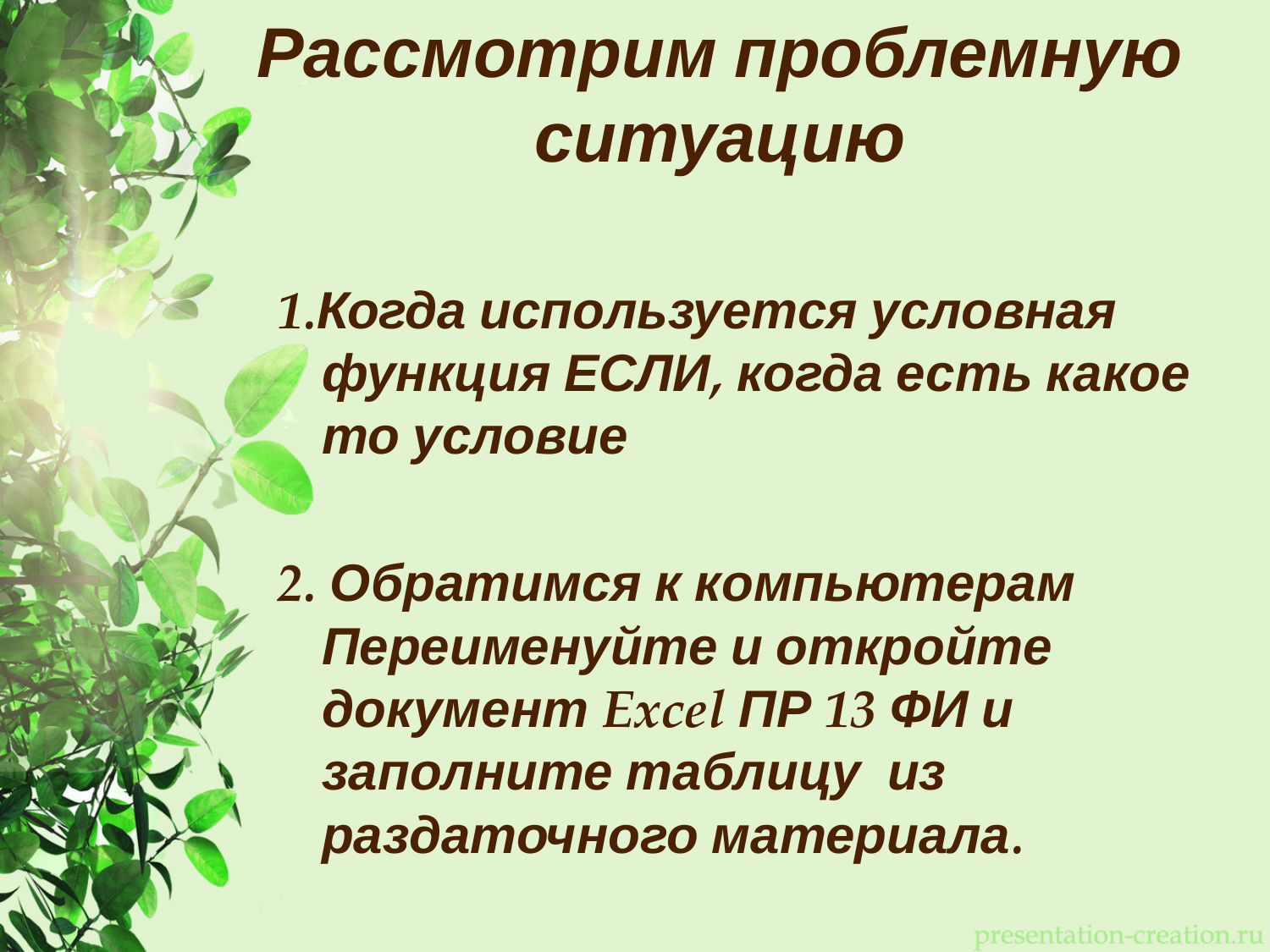

# Рассмотрим проблемную ситуацию

1.Когда используется условная функция ЕСЛИ, когда есть какое то условие

2. Обратимся к компьютерам Переименуйте и откройте документ Excel ПР 13 ФИ и заполните таблицу  из раздаточного материала.